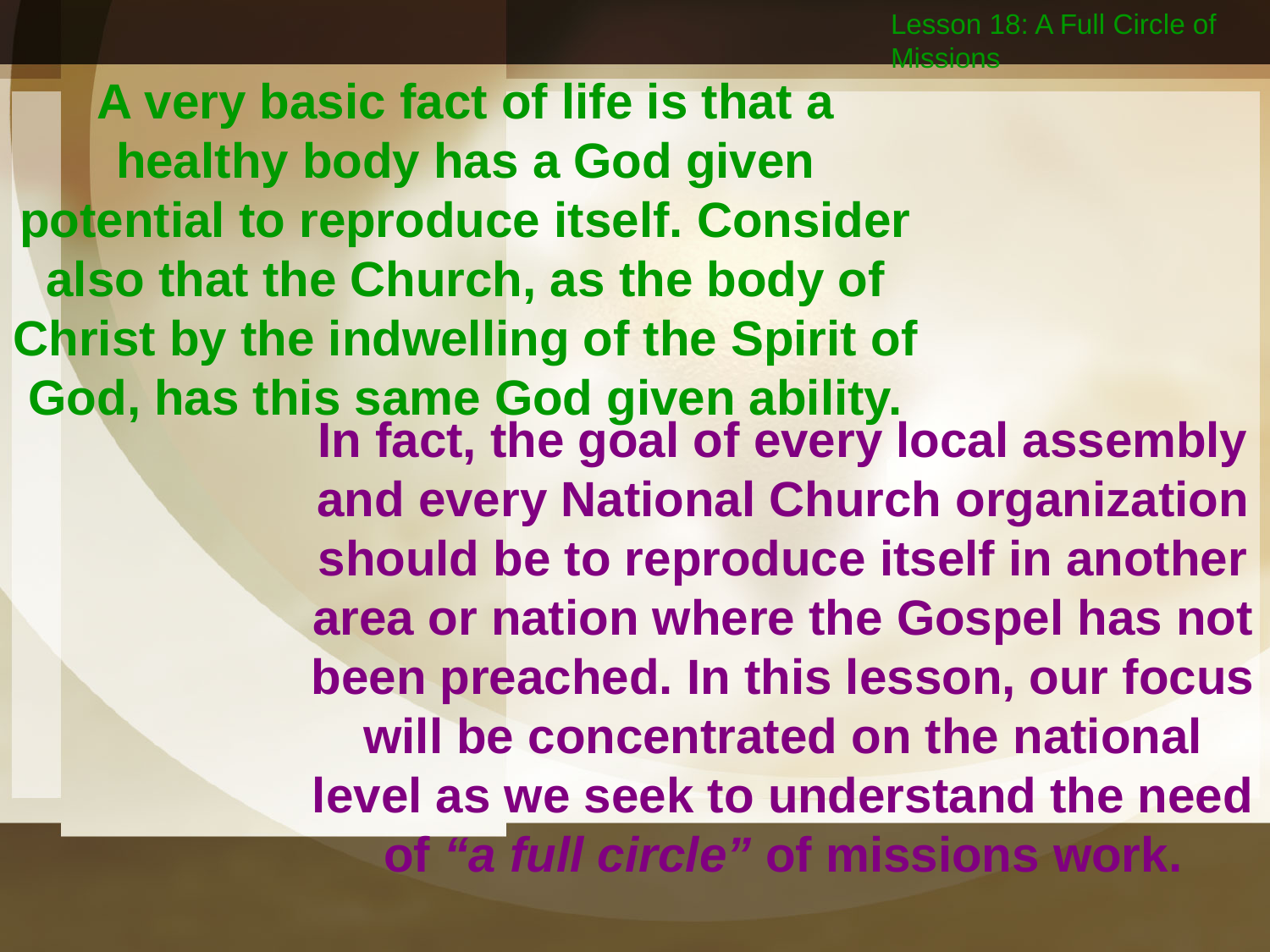

Lesson 18: A Full Circle of Missions
A very basic fact of life is that a healthy body has a God given potential to reproduce itself. Consider also that the Church, as the body of Christ by the indwelling of the Spirit of God, has this same God given ability.
In fact, the goal of every local assembly and every National Church organization should be to reproduce itself in another area or nation where the Gospel has not been preached. In this lesson, our focus will be concentrated on the national level as we seek to understand the need of “a full circle” of missions work.